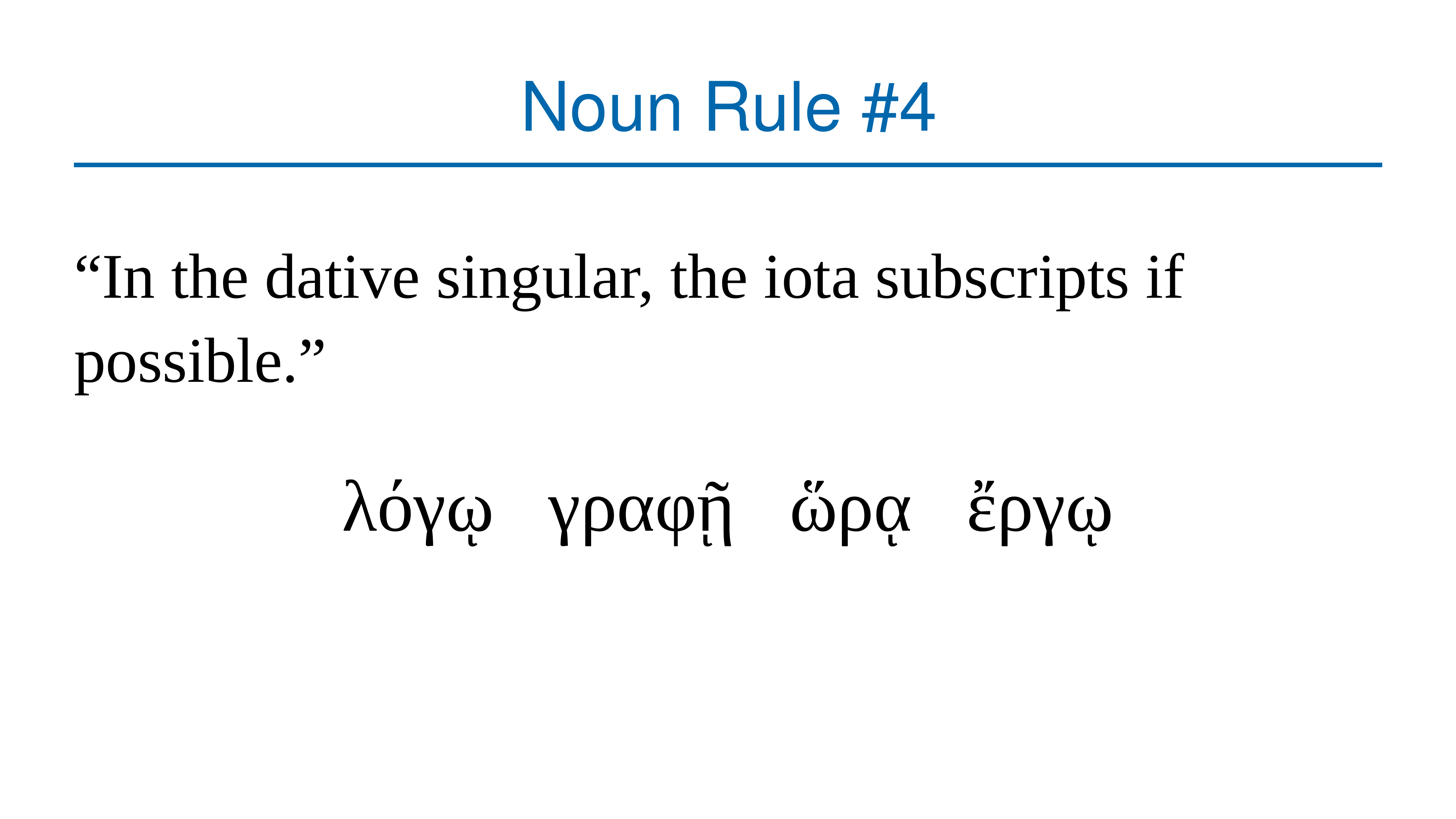

# Noun Rule #4
“In the dative singular, the iota subscripts if possible.”
λόγῳ   γραφῇ   ὥρᾳ   ἔργῳ